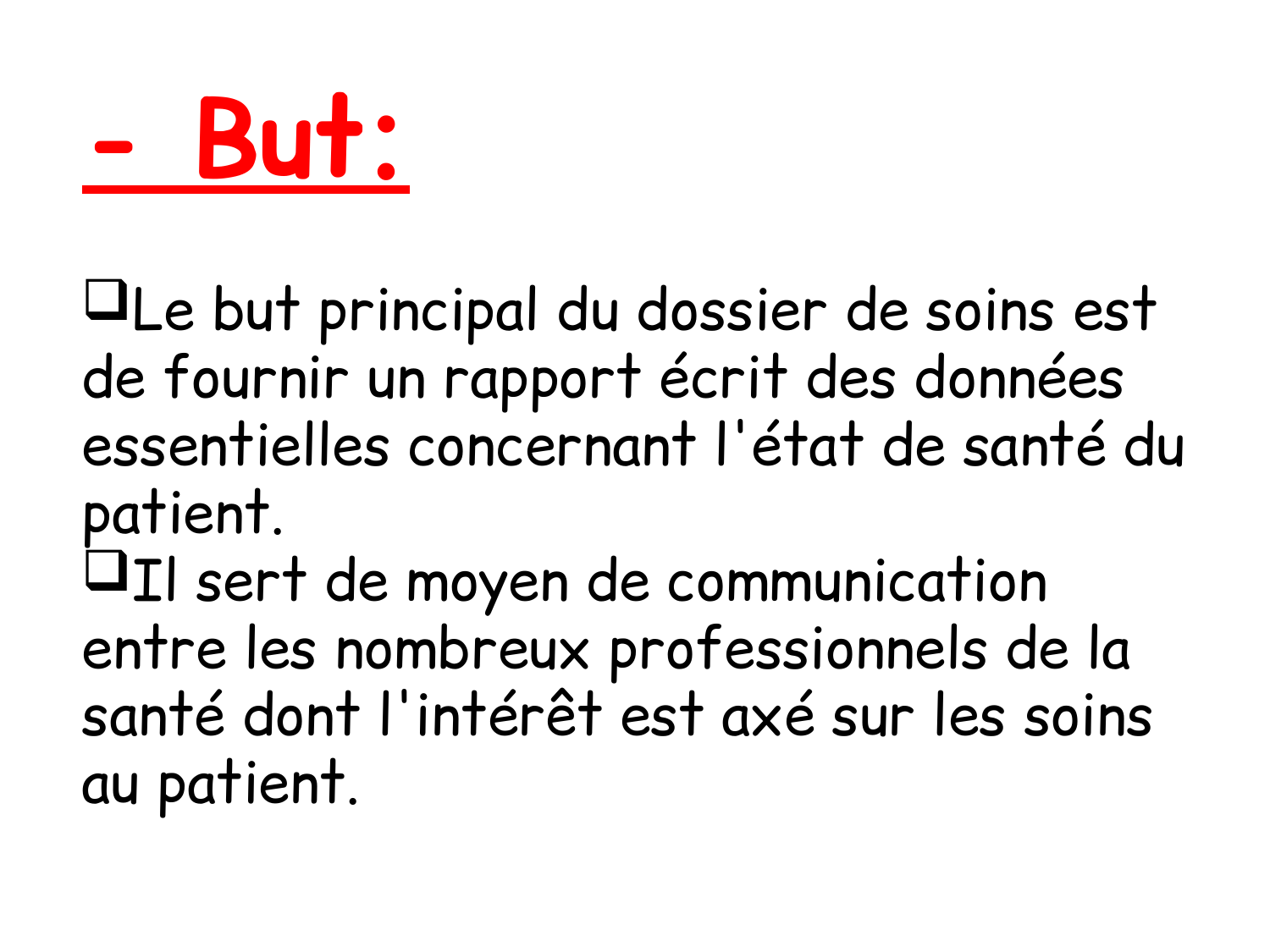

- But:

Le but principal du dossier de soins est de fournir un rapport écrit des données essentielles concernant l'état de santé du patient.
Il sert de moyen de communication entre les nombreux professionnels de la santé dont l'intérêt est axé sur les soins au patient.